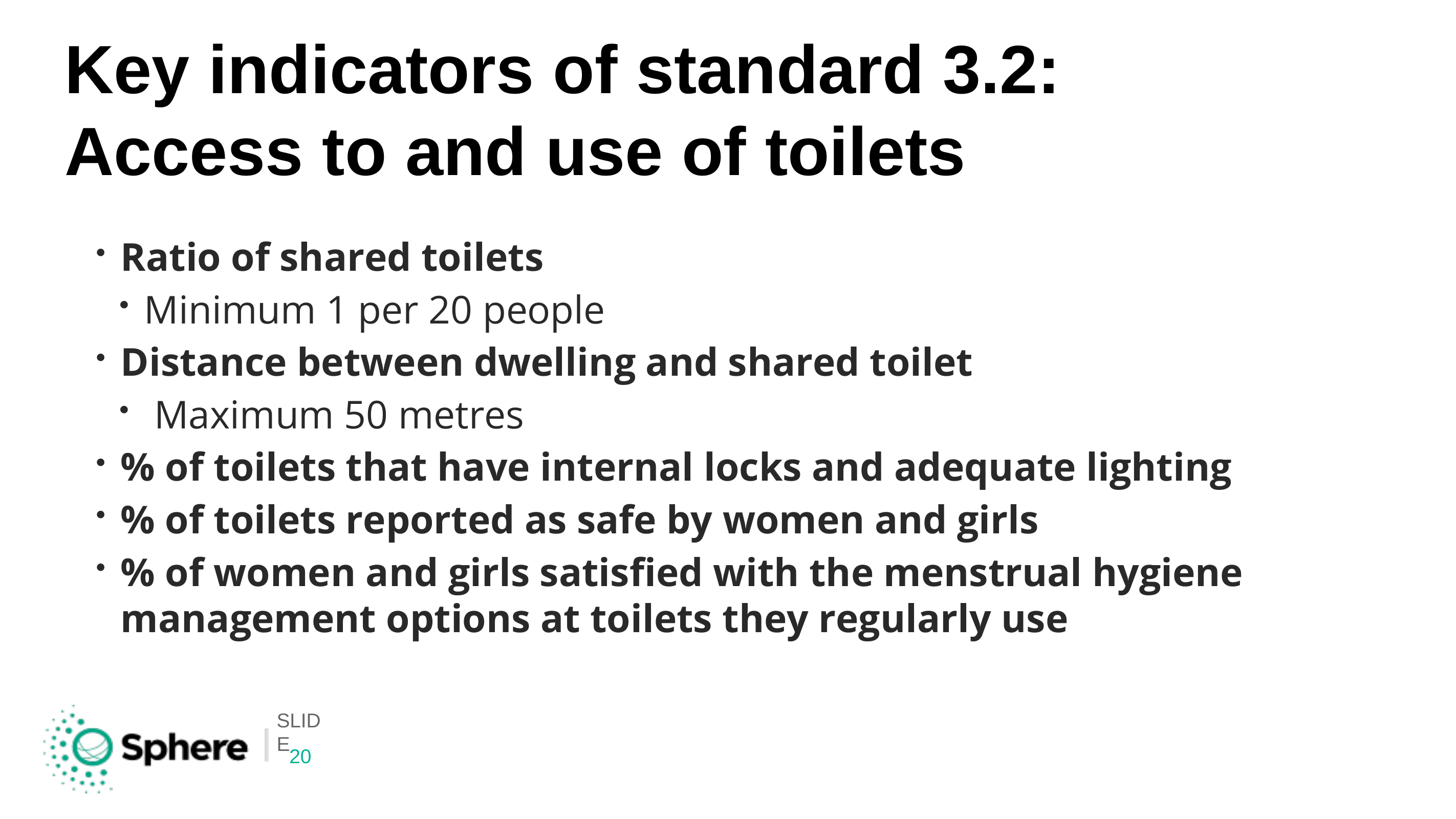

# Key indicators of standard 3.2: Access to and use of toilets
Ratio of shared toilets
Minimum 1 per 20 people
Distance between dwelling and shared toilet
 Maximum 50 metres
% of toilets that have internal locks and adequate lighting
% of toilets reported as safe by women and girls
% of women and girls satisfied with the menstrual hygiene management options at toilets they regularly use
20